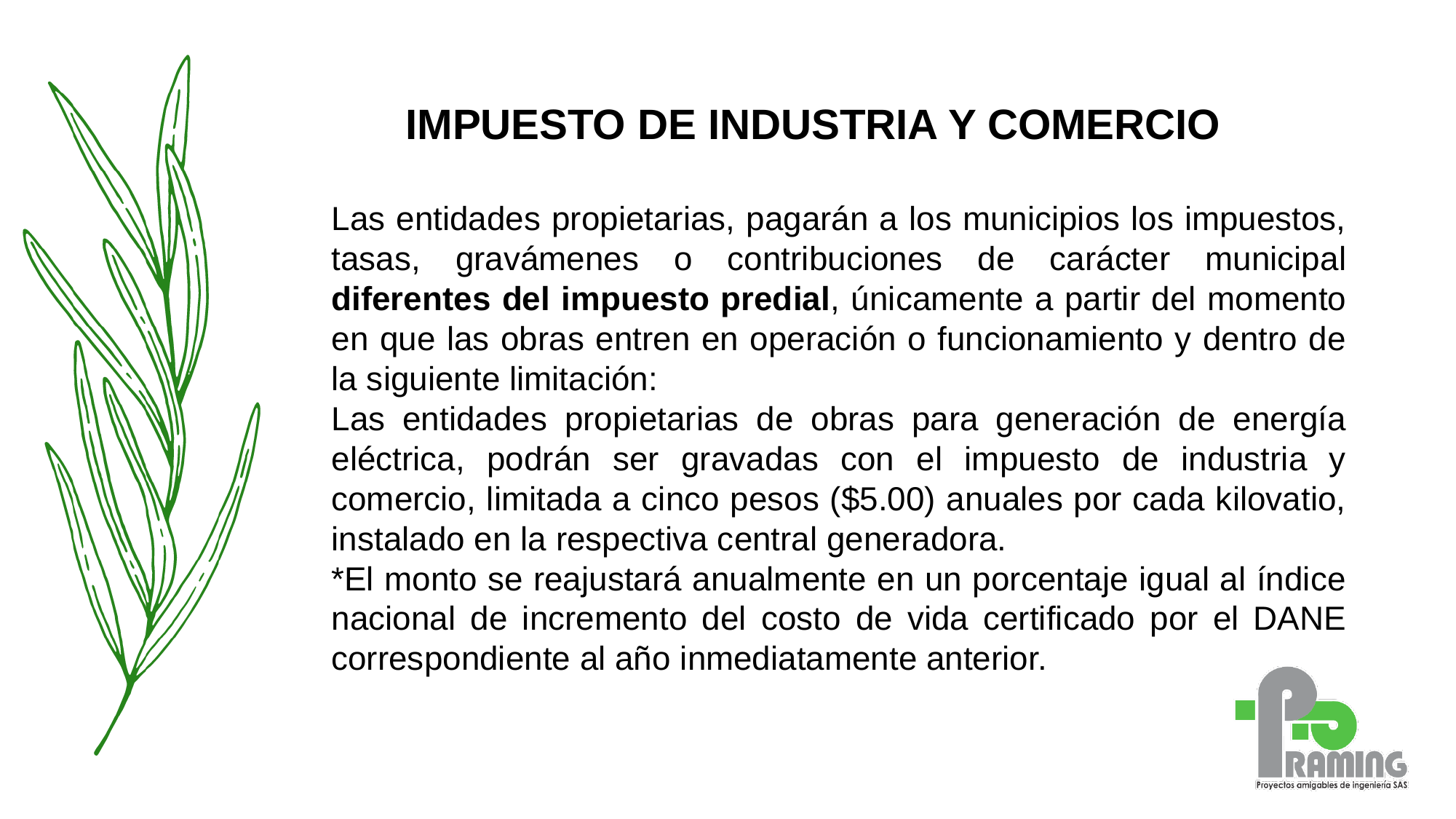

IMPUESTO DE INDUSTRIA Y COMERCIO
Las entidades propietarias, pagarán a los municipios los impuestos, tasas, gravámenes o contribuciones de carácter municipal diferentes del impuesto predial, únicamente a partir del momento en que las obras entren en operación o funcionamiento y dentro de la siguiente limitación:
Las entidades propietarias de obras para generación de energía eléctrica, podrán ser gravadas con el impuesto de industria y comercio, limitada a cinco pesos ($5.00) anuales por cada kilovatio, instalado en la respectiva central generadora.
*El monto se reajustará anualmente en un porcentaje igual al índice nacional de incremento del costo de vida certificado por el DANE correspondiente al año inmediatamente anterior.